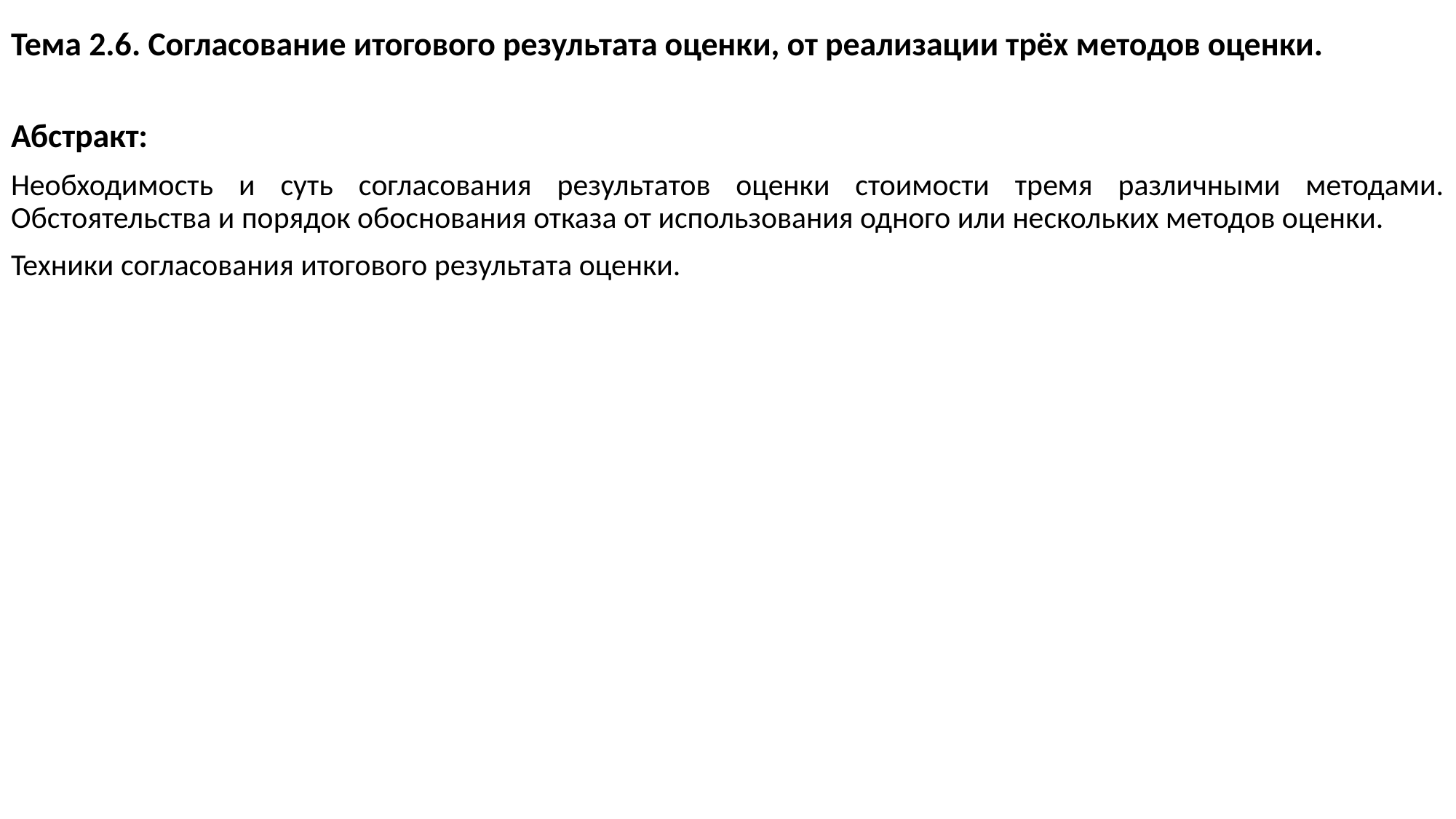

# Тема 2.6. Согласование итогового результата оценки, от реализации трёх методов оценки.

Абстракт:
Необходимость и суть согласования результатов оценки стоимости тремя различными методами. Обстоятельства и порядок обоснования отказа от использования одного или нескольких методов оценки.
Техники согласования итогового результата оценки.